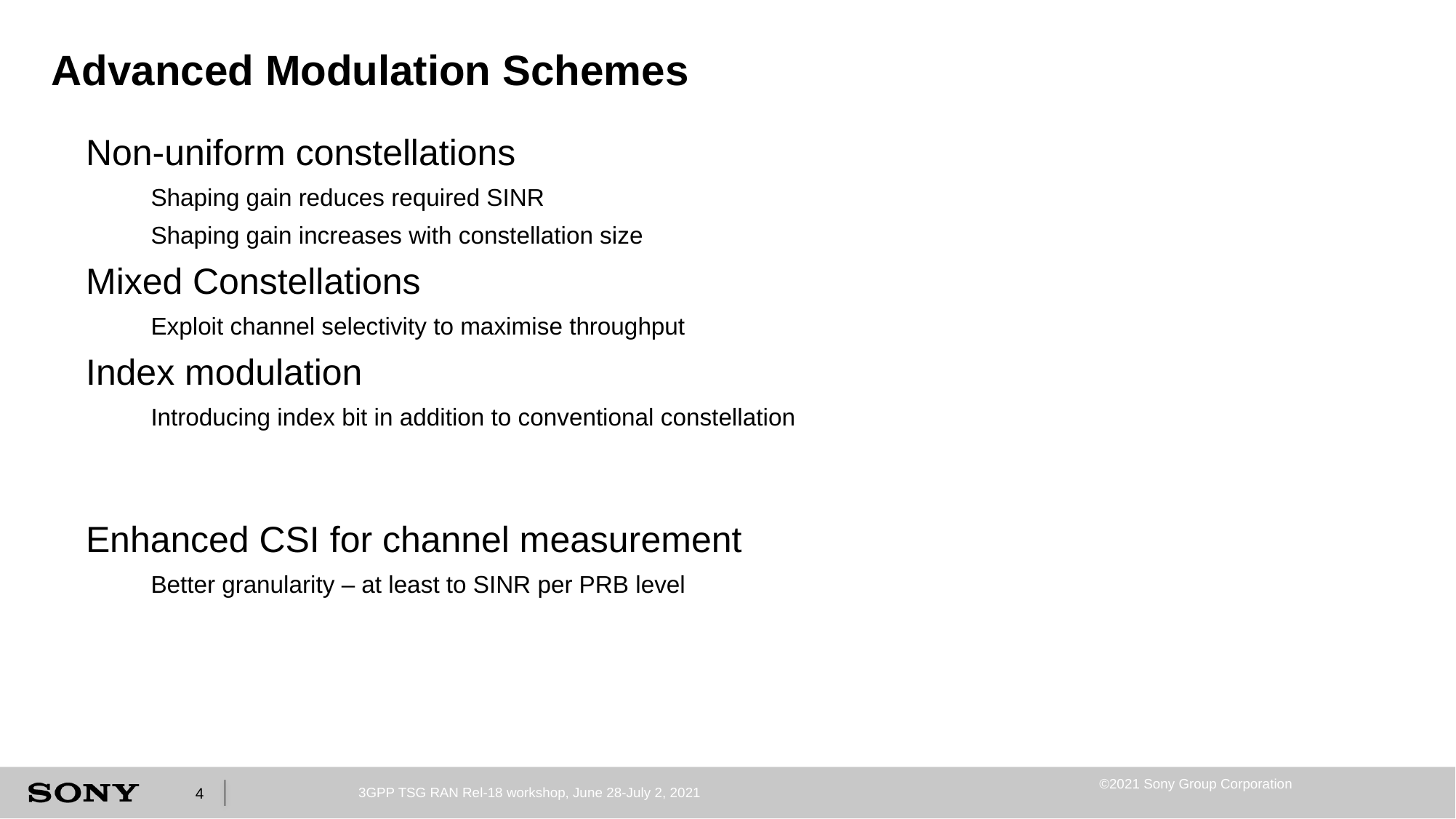

# Advanced Modulation Schemes
Non-uniform constellations
Shaping gain reduces required SINR
Shaping gain increases with constellation size
Mixed Constellations
Exploit channel selectivity to maximise throughput
Index modulation
Introducing index bit in addition to conventional constellation

Enhanced CSI for channel measurement
Better granularity – at least to SINR per PRB level